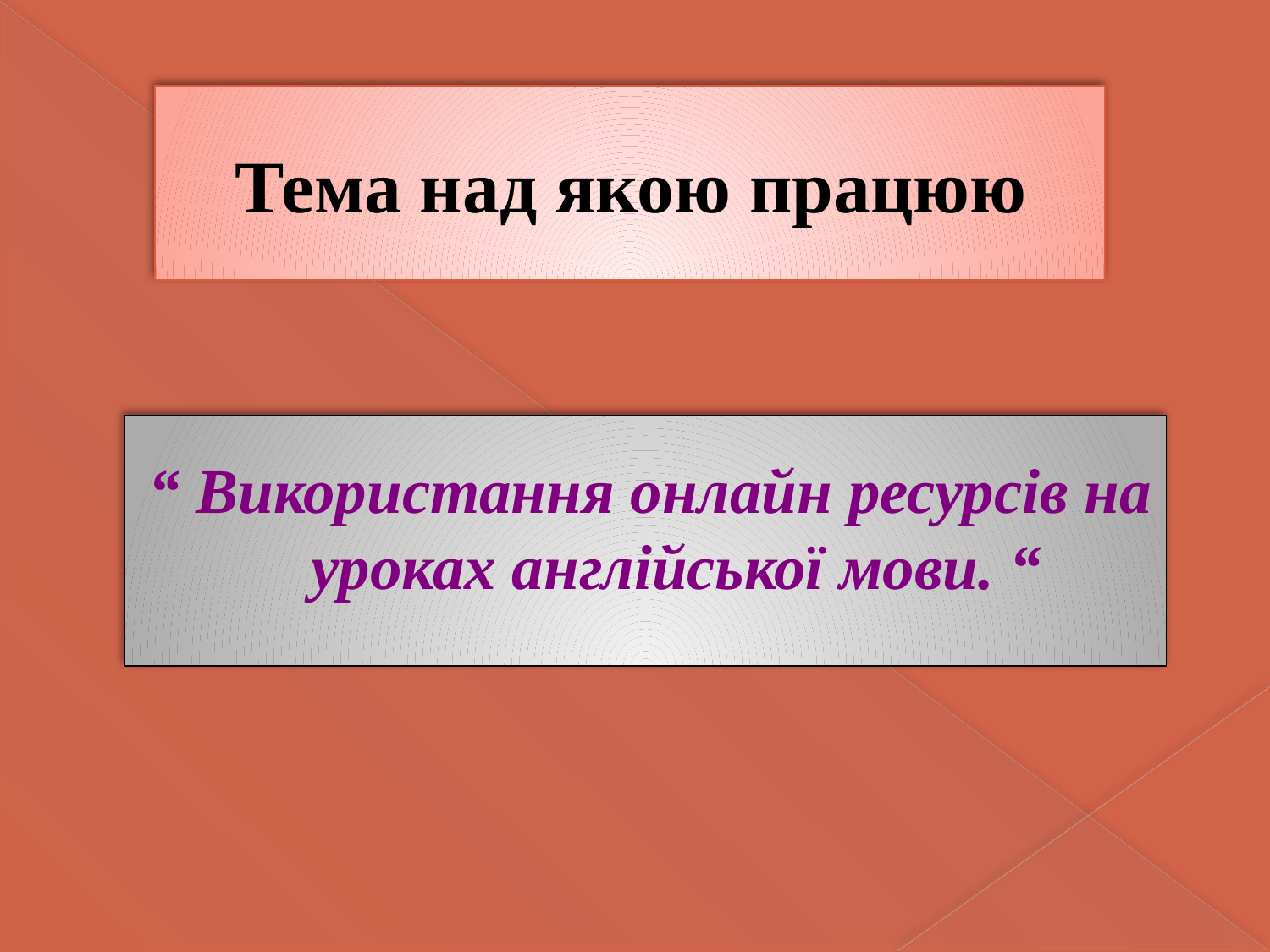

# Тема над якою працюю

“ Використання онлайн ресурсів на уроках англійської мови. “